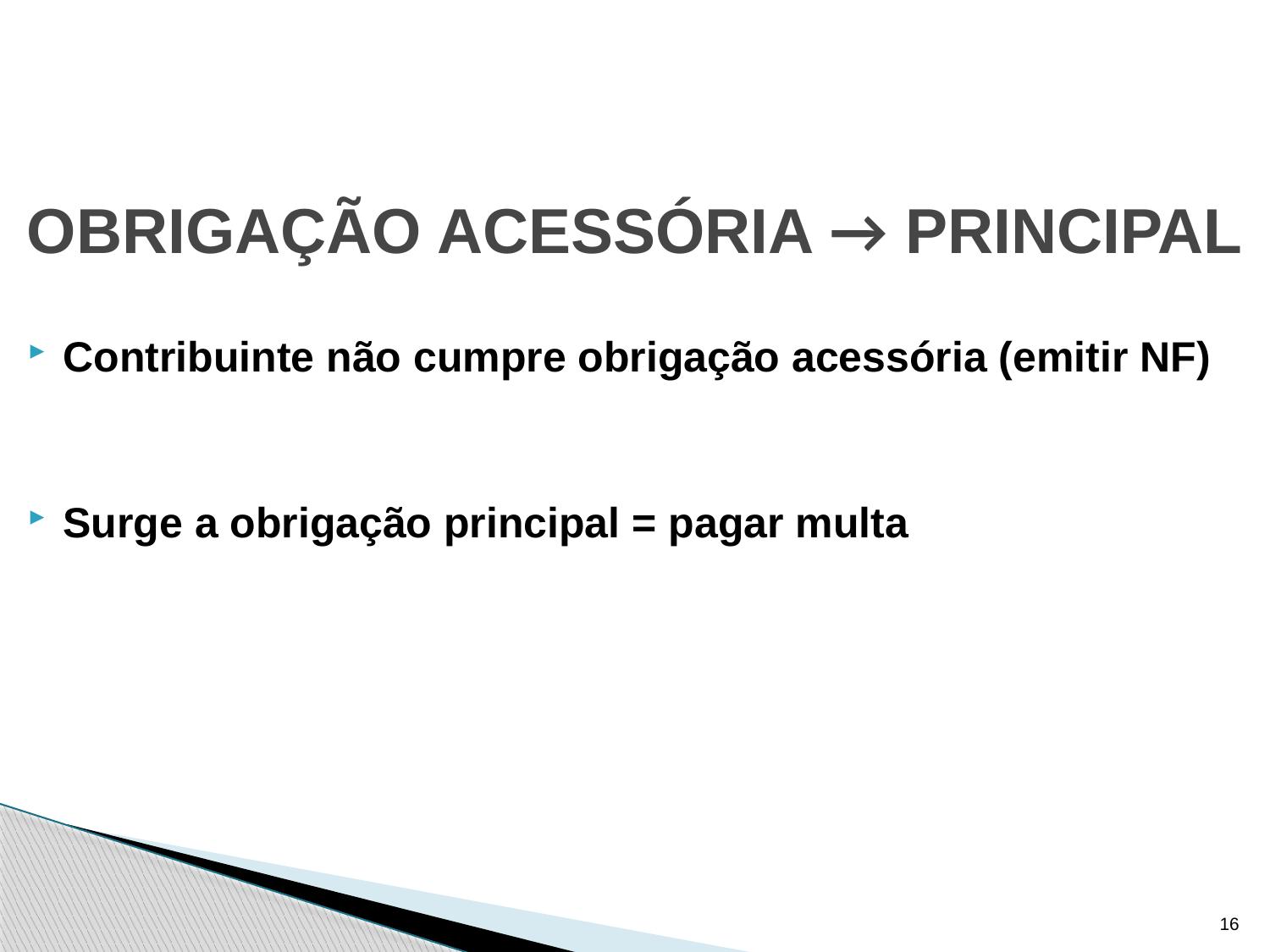

# OBRIGAÇÃO ACESSÓRIA → PRINCIPAL
Contribuinte não cumpre obrigação acessória (emitir NF)

Surge a obrigação principal = pagar multa

16